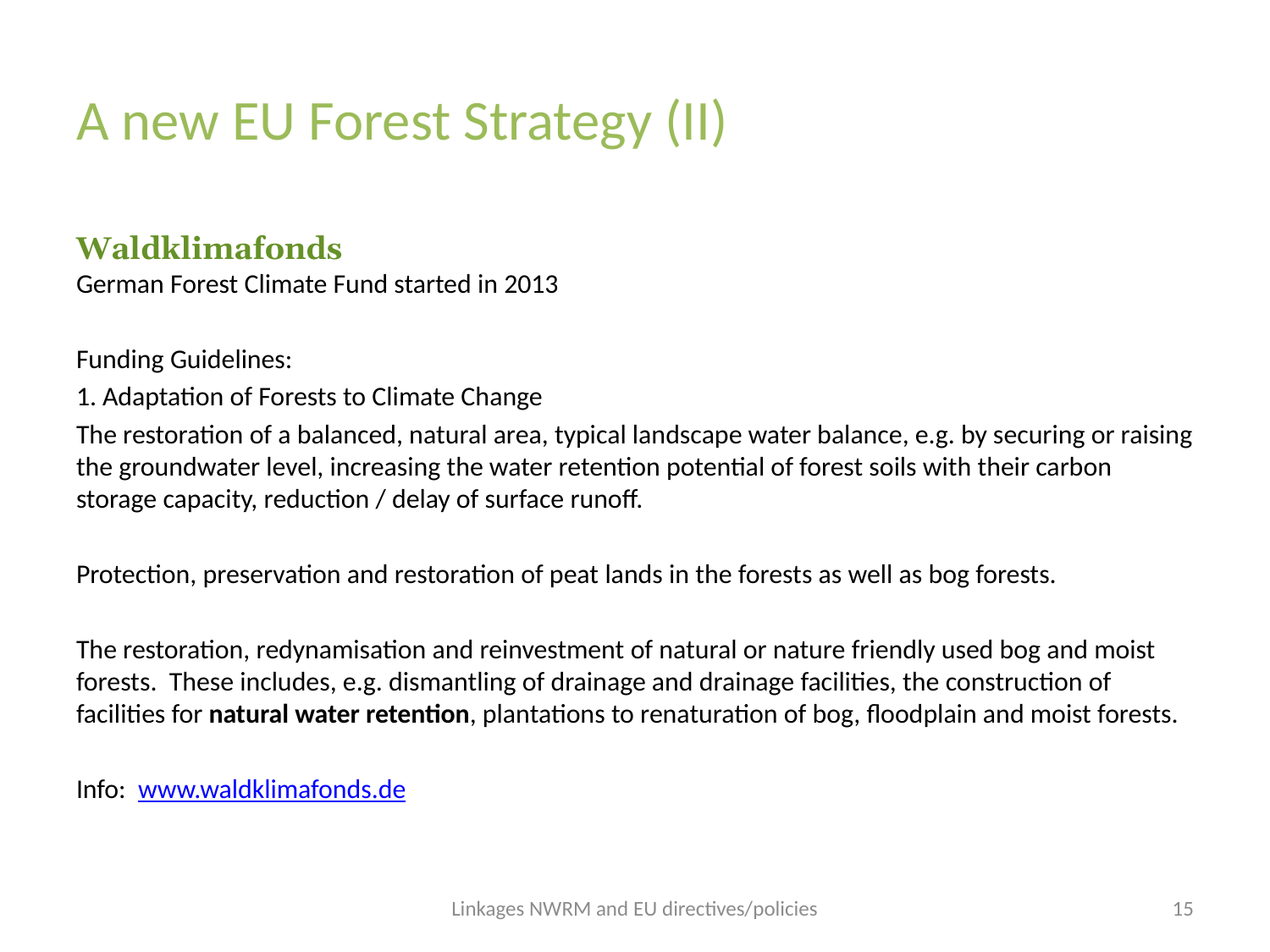

# A new EU Forest Strategy (II)
Waldklimafonds
German Forest Climate Fund started in 2013

Funding Guidelines:
1. Adaptation of Forests to Climate Change
The restoration of a balanced, natural area, typical landscape water balance, e.g. by securing or raising the groundwater level, increasing the water retention potential of forest soils with their carbon storage capacity, reduction / delay of surface runoff.

Protection, preservation and restoration of peat lands in the forests as well as bog forests.

The restoration, redynamisation and reinvestment of natural or nature friendly used bog and moist forests.  These includes, e.g. dismantling of drainage and drainage facilities, the construction of facilities for natural water retention, plantations to renaturation of bog, floodplain and moist forests.

Info:  www.waldklimafonds.de
Linkages NWRM and EU directives/policies
15